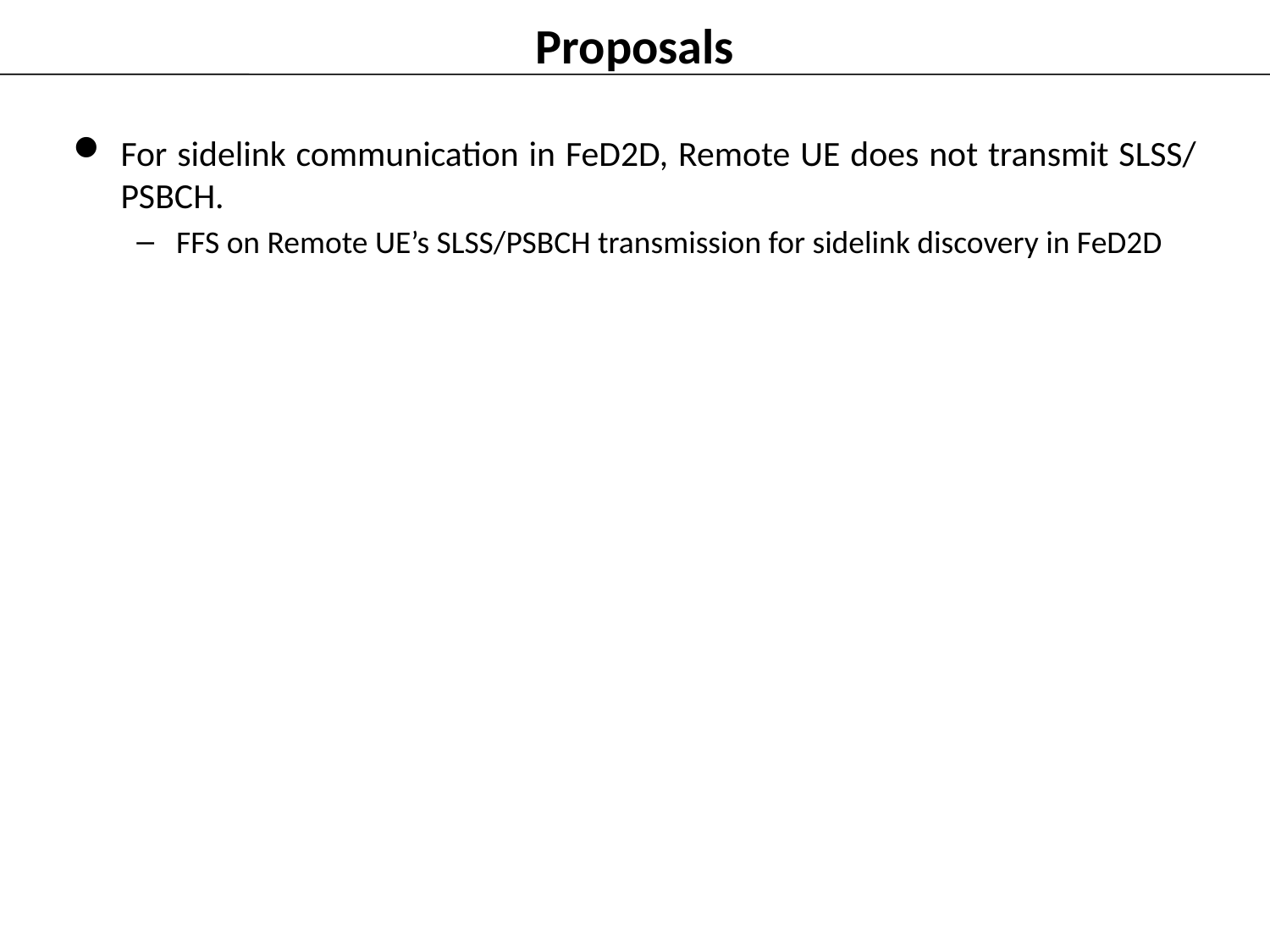

# Proposals
For sidelink communication in FeD2D, Remote UE does not transmit SLSS/PSBCH.
FFS on Remote UE’s SLSS/PSBCH transmission for sidelink discovery in FeD2D